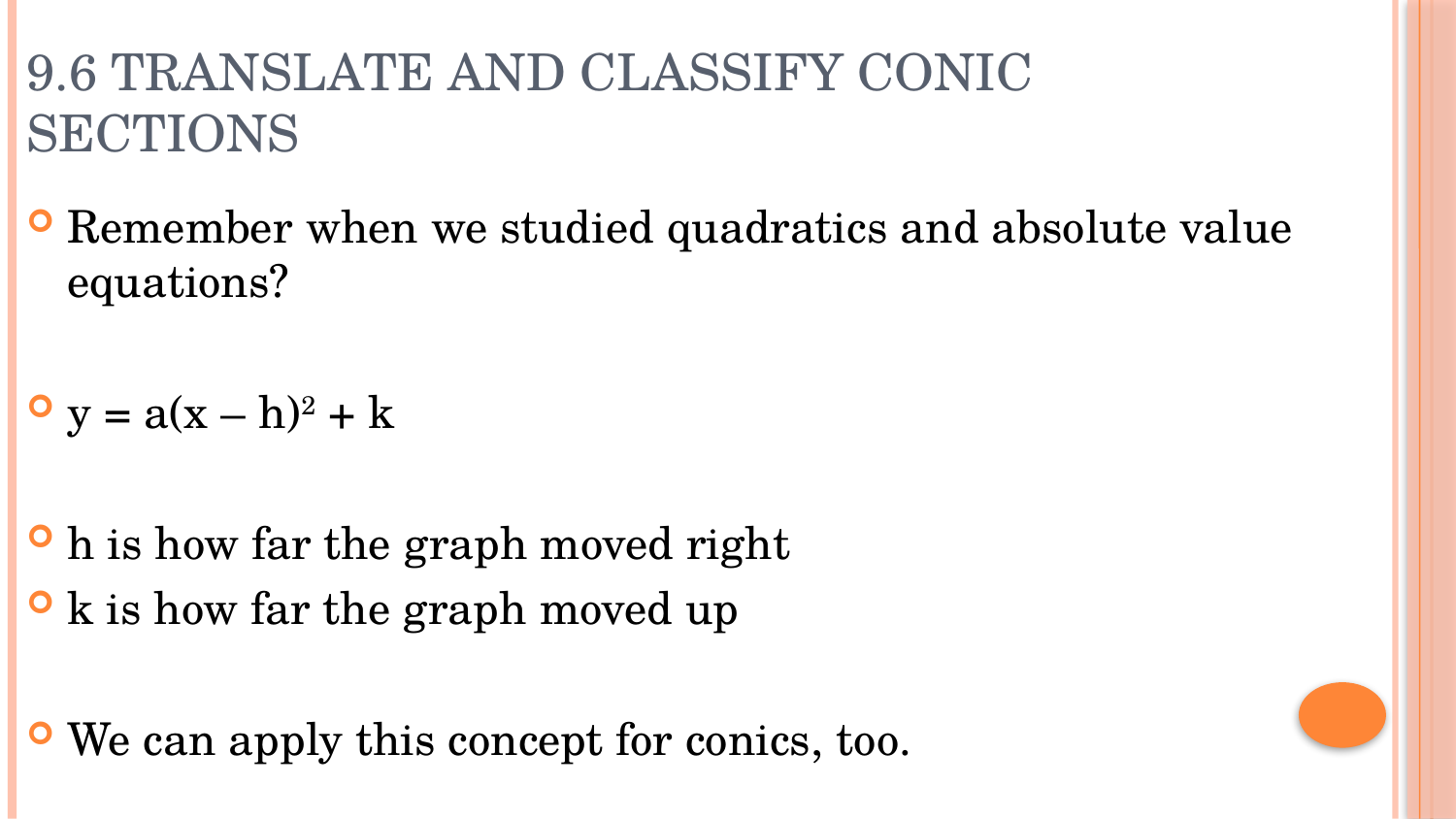

# 9.6 Translate and Classify Conic Sections
Remember when we studied quadratics and absolute value equations?

y = a(x – h)2 + k

h is how far the graph moved right
k is how far the graph moved up

We can apply this concept for conics, too.